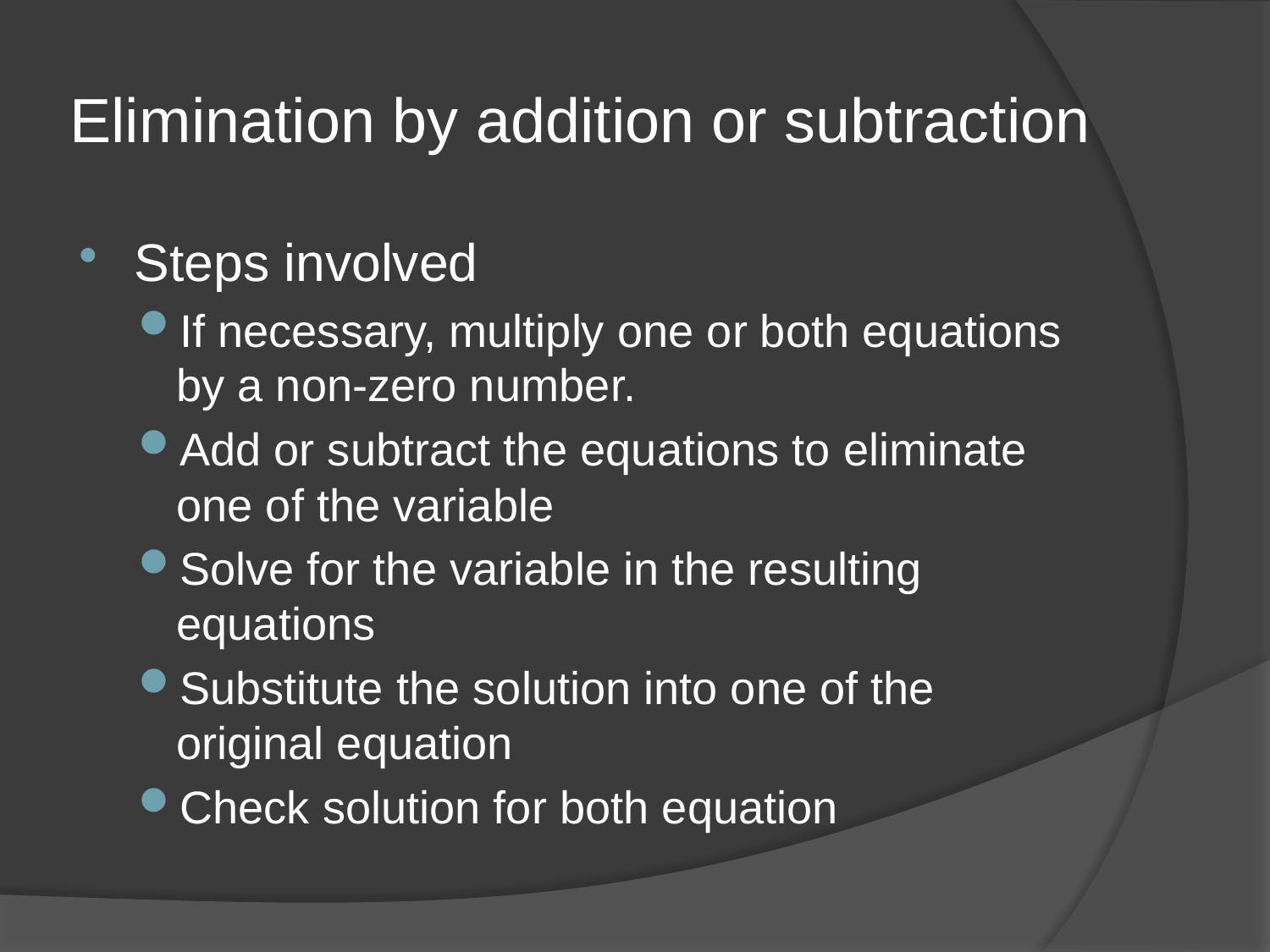

# Elimination by addition or subtraction
Steps involved
If necessary, multiply one or both equations by a non-zero number.
Add or subtract the equations to eliminate one of the variable
Solve for the variable in the resulting equations
Substitute the solution into one of the original equation
Check solution for both equation